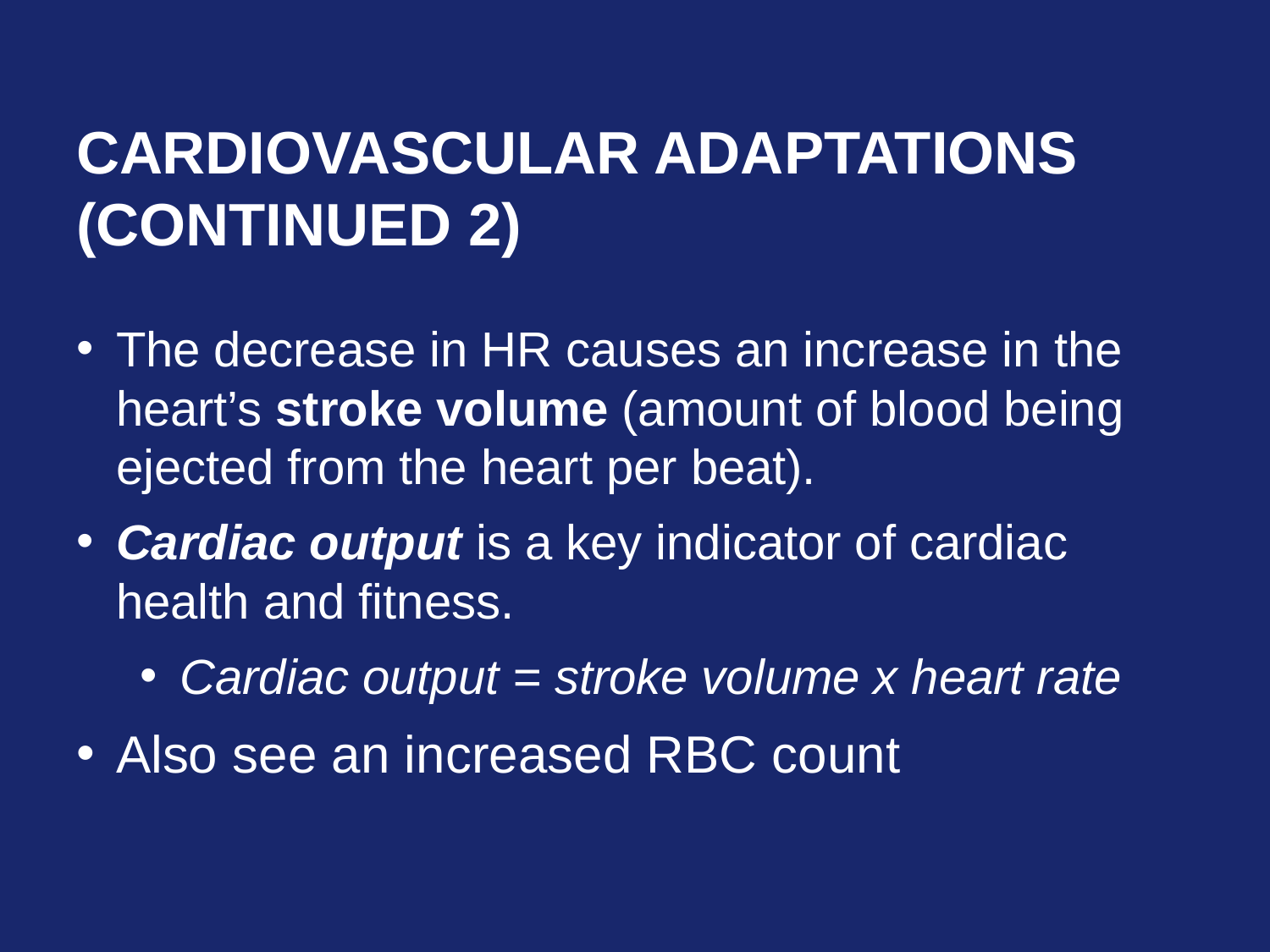

# Cardiovascular Adaptations (Continued 2)
The decrease in HR causes an increase in the heart’s stroke volume (amount of blood being ejected from the heart per beat).
Cardiac output is a key indicator of cardiac health and fitness.
Cardiac output = stroke volume x heart rate
Also see an increased RBC count